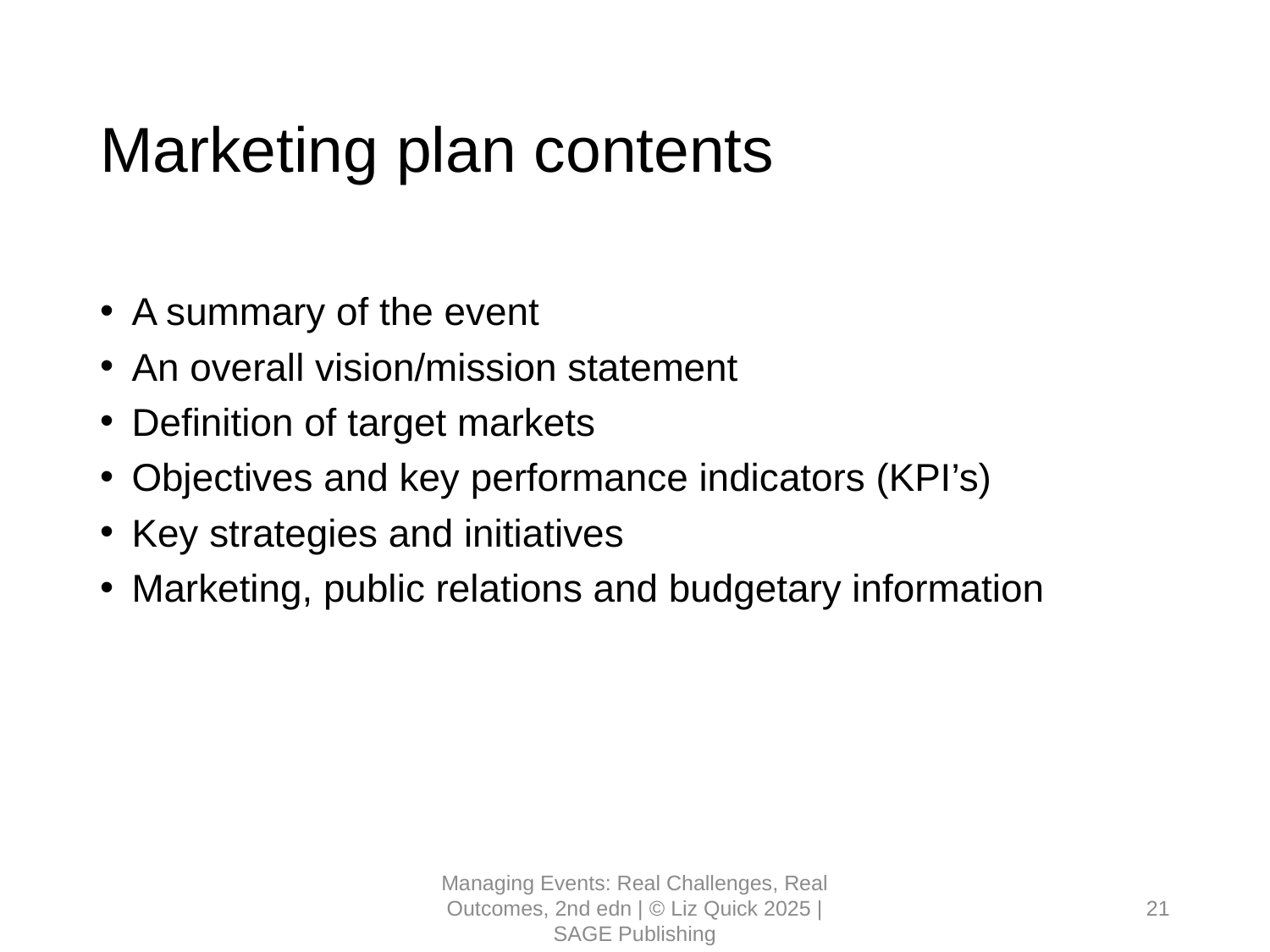

# Marketing plan contents
A summary of the event
An overall vision/mission statement
Definition of target markets
Objectives and key performance indicators (KPI’s)
Key strategies and initiatives
Marketing, public relations and budgetary information
Managing Events: Real Challenges, Real Outcomes, 2nd edn | © Liz Quick 2025 | SAGE Publishing
21